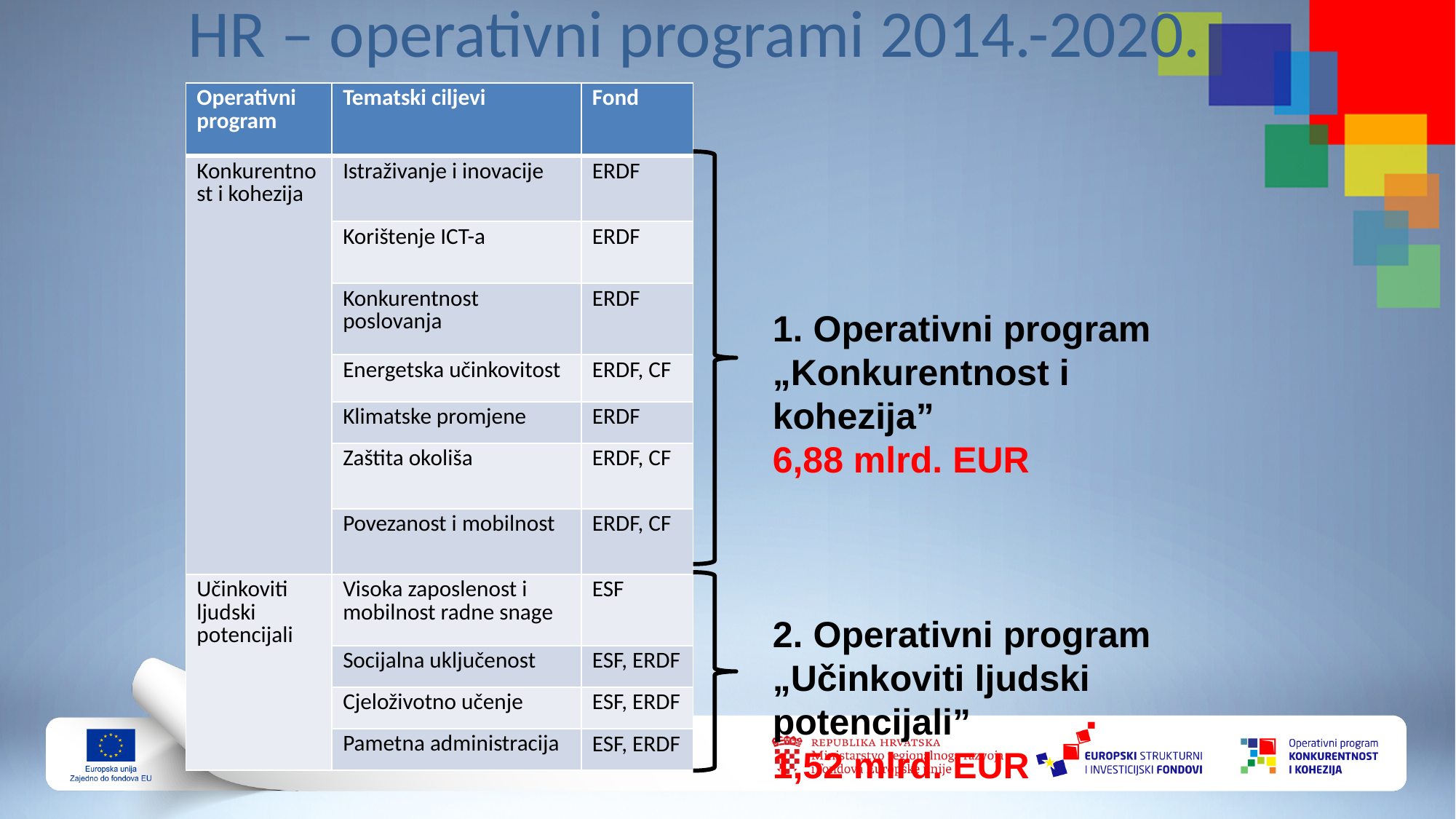

HR – operativni programi 2014.-2020.
| Operativni program | Tematski ciljevi | Fond |
| --- | --- | --- |
| Konkurentnost i kohezija | Istraživanje i inovacije | ERDF |
|  | Korištenje ICT-a | ERDF |
|  | Konkurentnost poslovanja | ERDF |
|  | Energetska učinkovitost | ERDF, CF |
|  | Klimatske promjene | ERDF |
|  | Zaštita okoliša | ERDF, CF |
|  | Povezanost i mobilnost | ERDF, CF |
| Učinkoviti ljudski potencijali | Visoka zaposlenost i mobilnost radne snage | ESF |
|  | Socijalna uključenost | ESF, ERDF |
|  | Cjeloživotno učenje | ESF, ERDF |
|  | Pametna administracija | ESF, ERDF |

1. Operativni program „Konkurentnost i kohezija”
6,88 mlrd. EUR

2. Operativni program „Učinkoviti ljudski potencijali”
1,52 mlrd. EUR